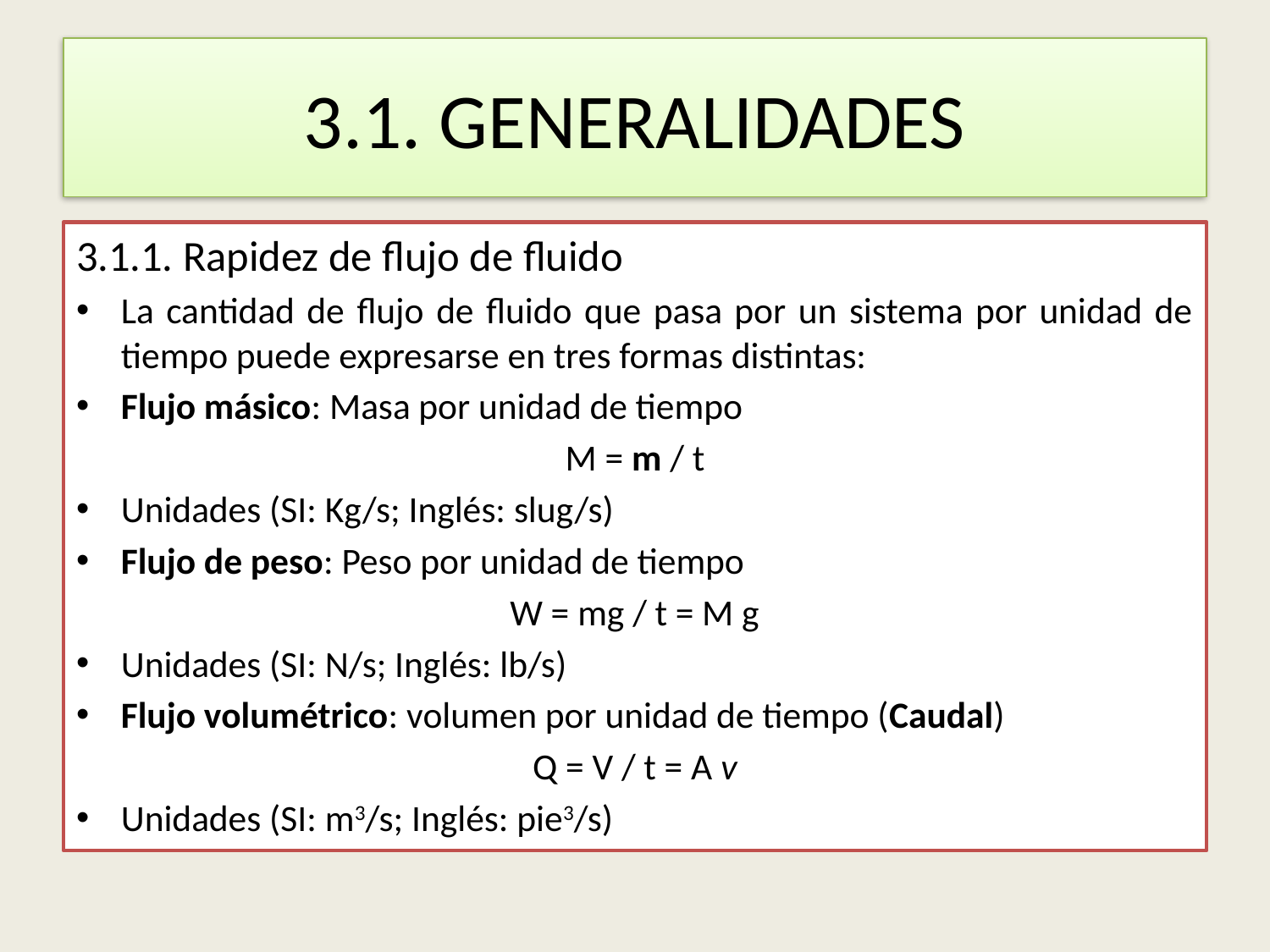

# 3.1. GENERALIDADES
3.1.1. Rapidez de flujo de fluido
La cantidad de flujo de fluido que pasa por un sistema por unidad de tiempo puede expresarse en tres formas distintas:
Flujo másico: Masa por unidad de tiempo
M = m / t
Unidades (SI: Kg/s; Inglés: slug/s)
Flujo de peso: Peso por unidad de tiempo
W = mg / t = M g
Unidades (SI: N/s; Inglés: lb/s)
Flujo volumétrico: volumen por unidad de tiempo (Caudal)
Q = V / t = A v
Unidades (SI: m3/s; Inglés: pie3/s)